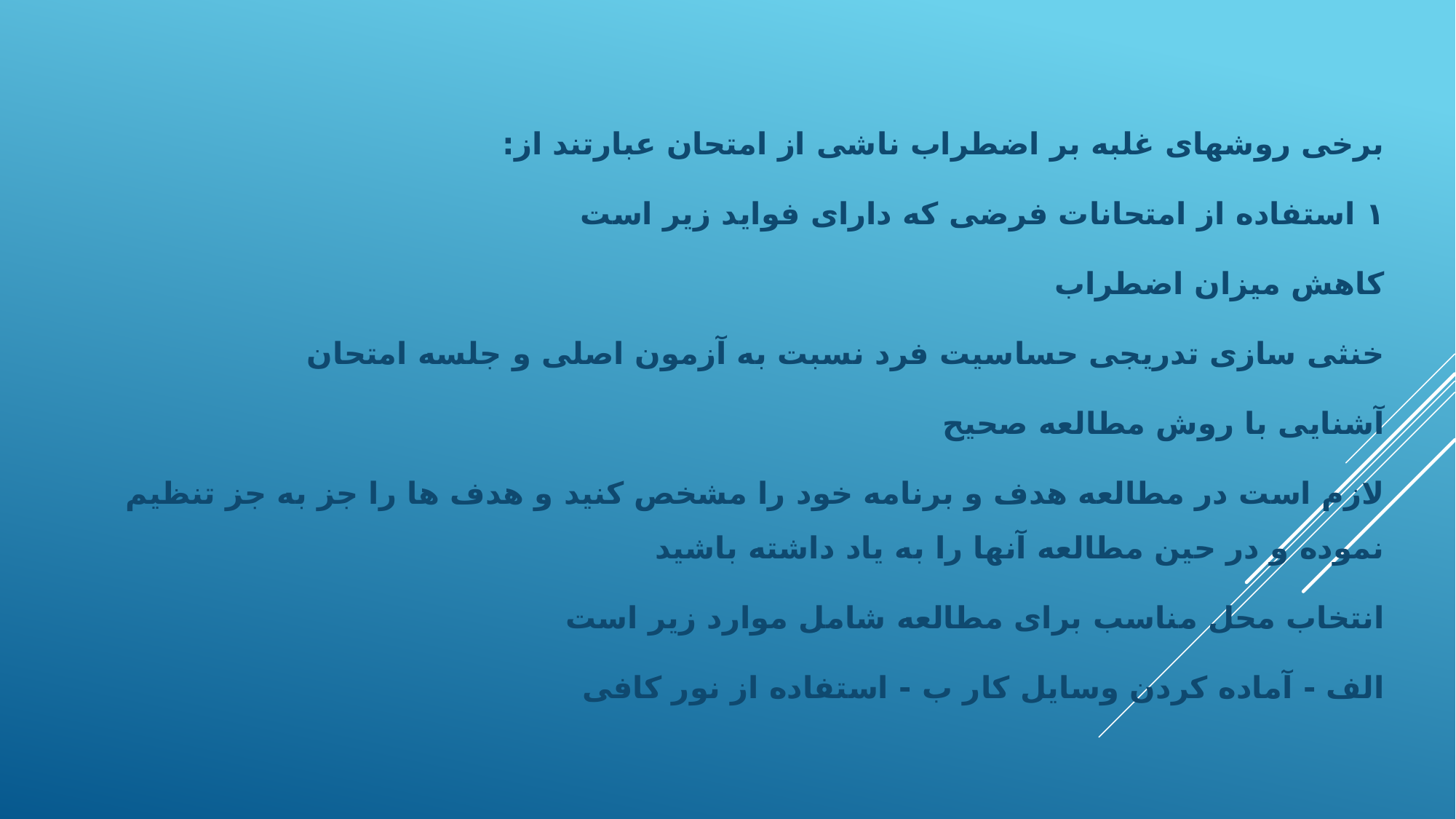

برخی روشهای غلبه بر اضطراب ناشی از امتحان عبارتند از:
۱ استفاده از امتحانات فرضی که دارای فواید زیر است
کاهش میزان اضطراب
خنثی سازی تدریجی حساسیت فرد نسبت به آزمون اصلی و جلسه امتحان
آشنایی با روش مطالعه صحیح
لازم است در مطالعه هدف و برنامه خود را مشخص کنید و هدف ها را جز به جز تنظیم نموده و در حین مطالعه آنها را به یاد داشته باشید
انتخاب محل مناسب برای مطالعه شامل موارد زیر است
الف - آماده کردن وسایل کار ب - استفاده از نور کافی